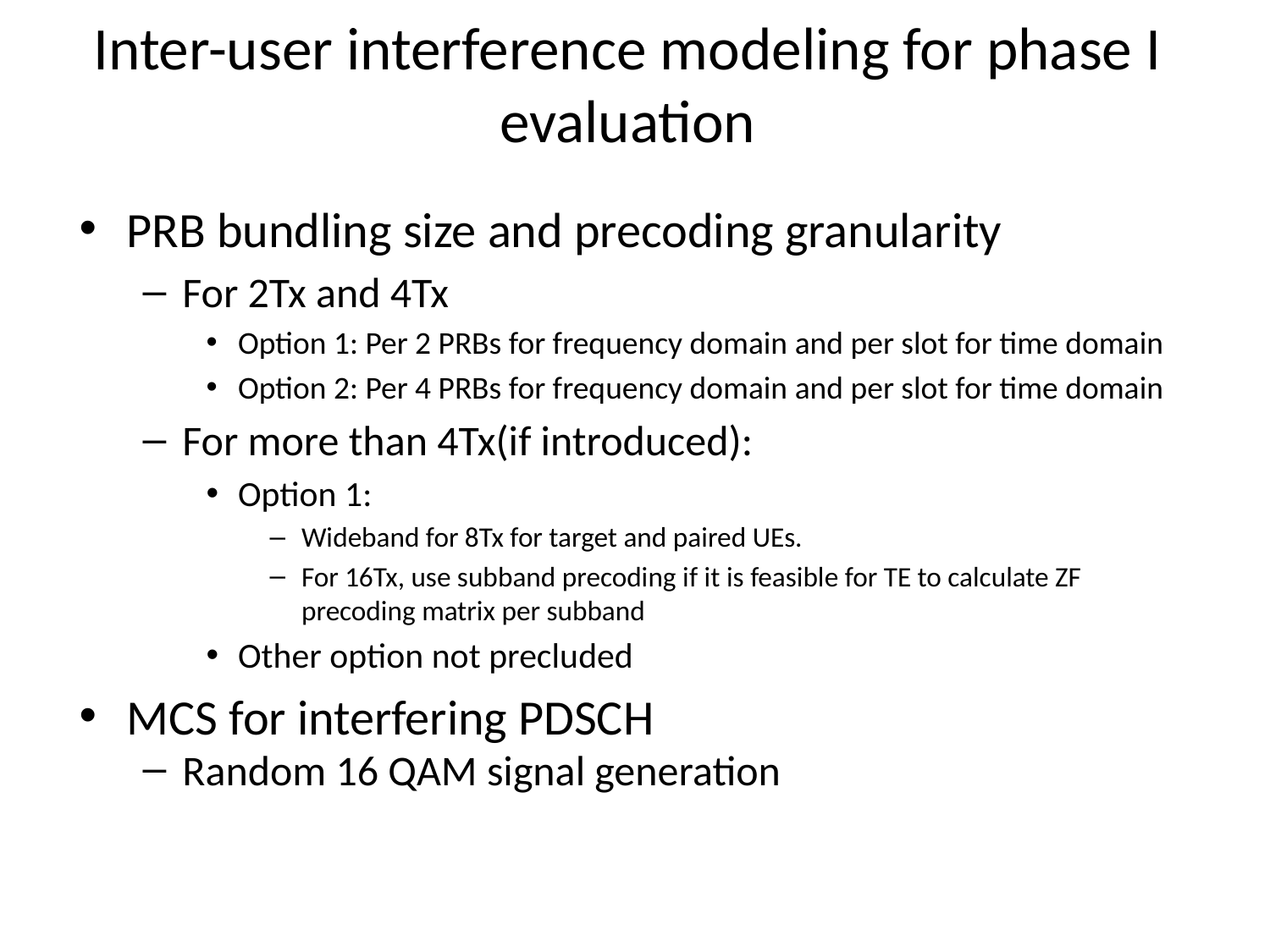

# Inter-user interference modeling for phase I evaluation
PRB bundling size and precoding granularity
For 2Tx and 4Tx
Option 1: Per 2 PRBs for frequency domain and per slot for time domain
Option 2: Per 4 PRBs for frequency domain and per slot for time domain
For more than 4Tx(if introduced):
Option 1:
Wideband for 8Tx for target and paired UEs.
For 16Tx, use subband precoding if it is feasible for TE to calculate ZF precoding matrix per subband
Other option not precluded
MCS for interfering PDSCH
Random 16 QAM signal generation